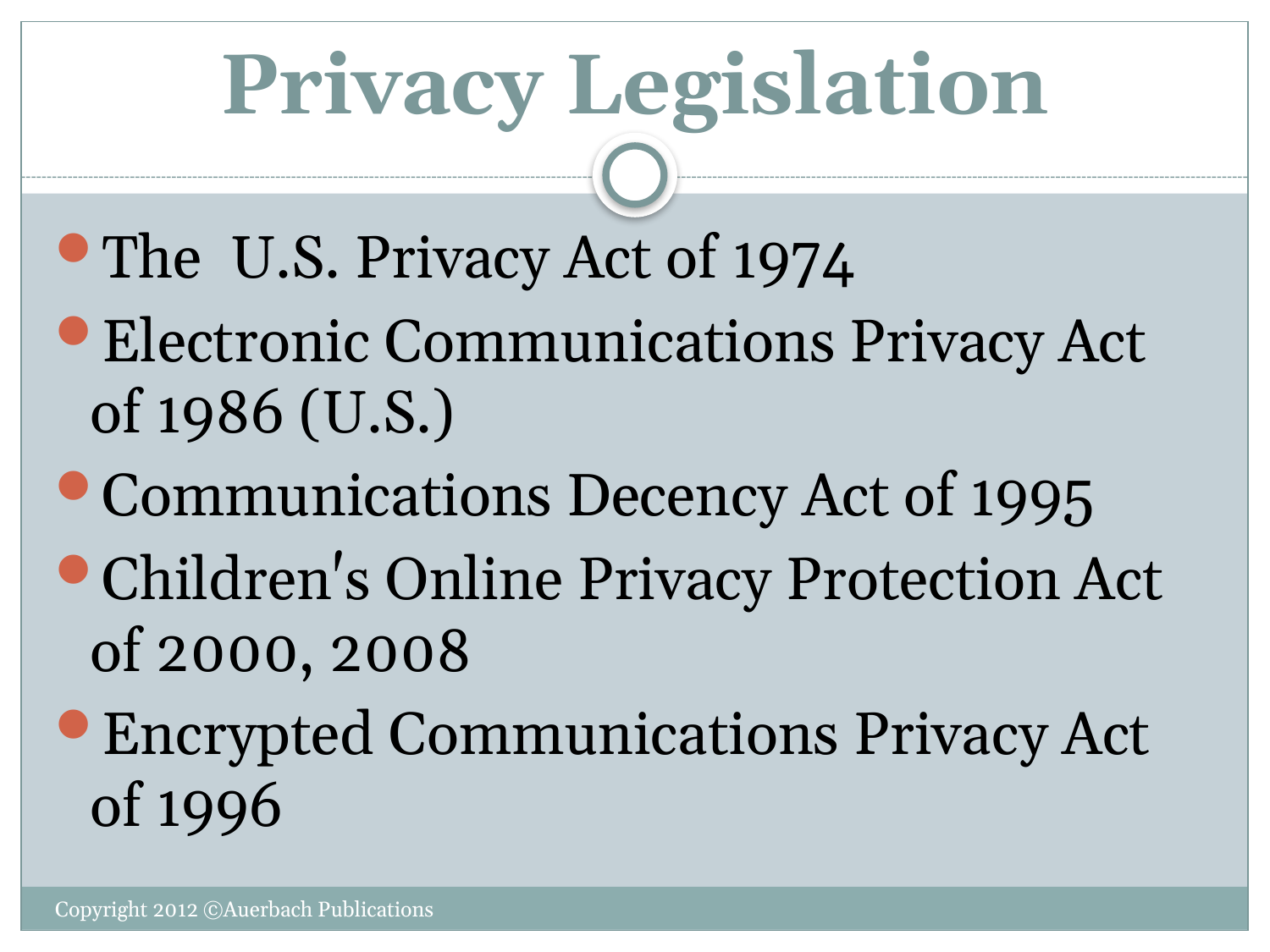

# Privacy Legislation
The  U.S. Privacy Act of 1974
Electronic Communications Privacy Act of 1986 (U.S.)
Communications Decency Act of 1995
Children's Online Privacy Protection Act of 2000, 2008
Encrypted Communications Privacy Act of 1996
Copyright 2012 ©Auerbach Publications